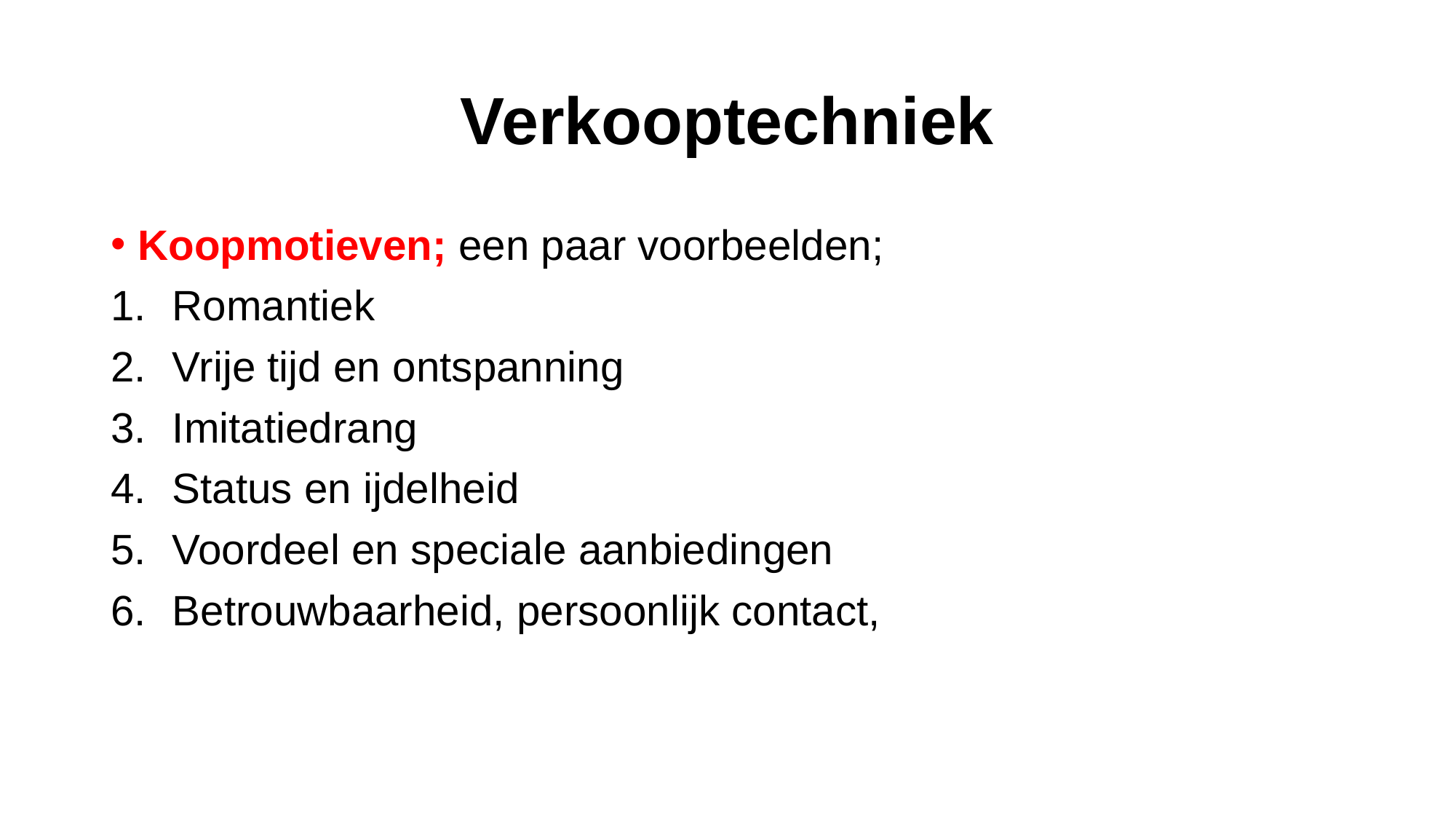

# Verkooptechniek
Koopmotieven; een paar voorbeelden;
Romantiek
Vrije tijd en ontspanning
Imitatiedrang
Status en ijdelheid
Voordeel en speciale aanbiedingen
Betrouwbaarheid, persoonlijk contact,